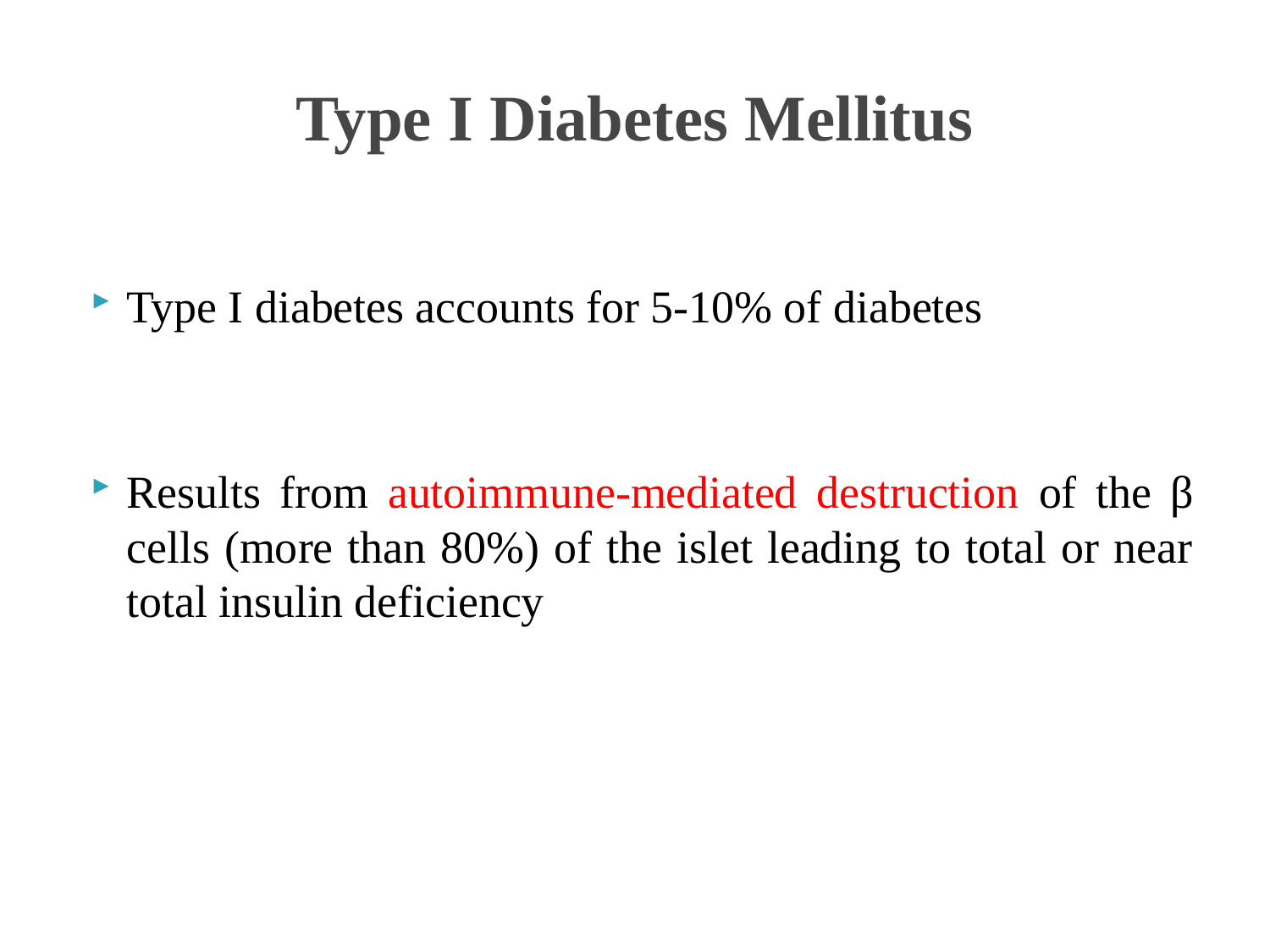

# Type I Diabetes Mellitus

Type I diabetes accounts for 5-10% of diabetes

Results from autoimmune-mediated destruction of the β cells (more than 80%) of the islet leading to total or near total insulin deficiency